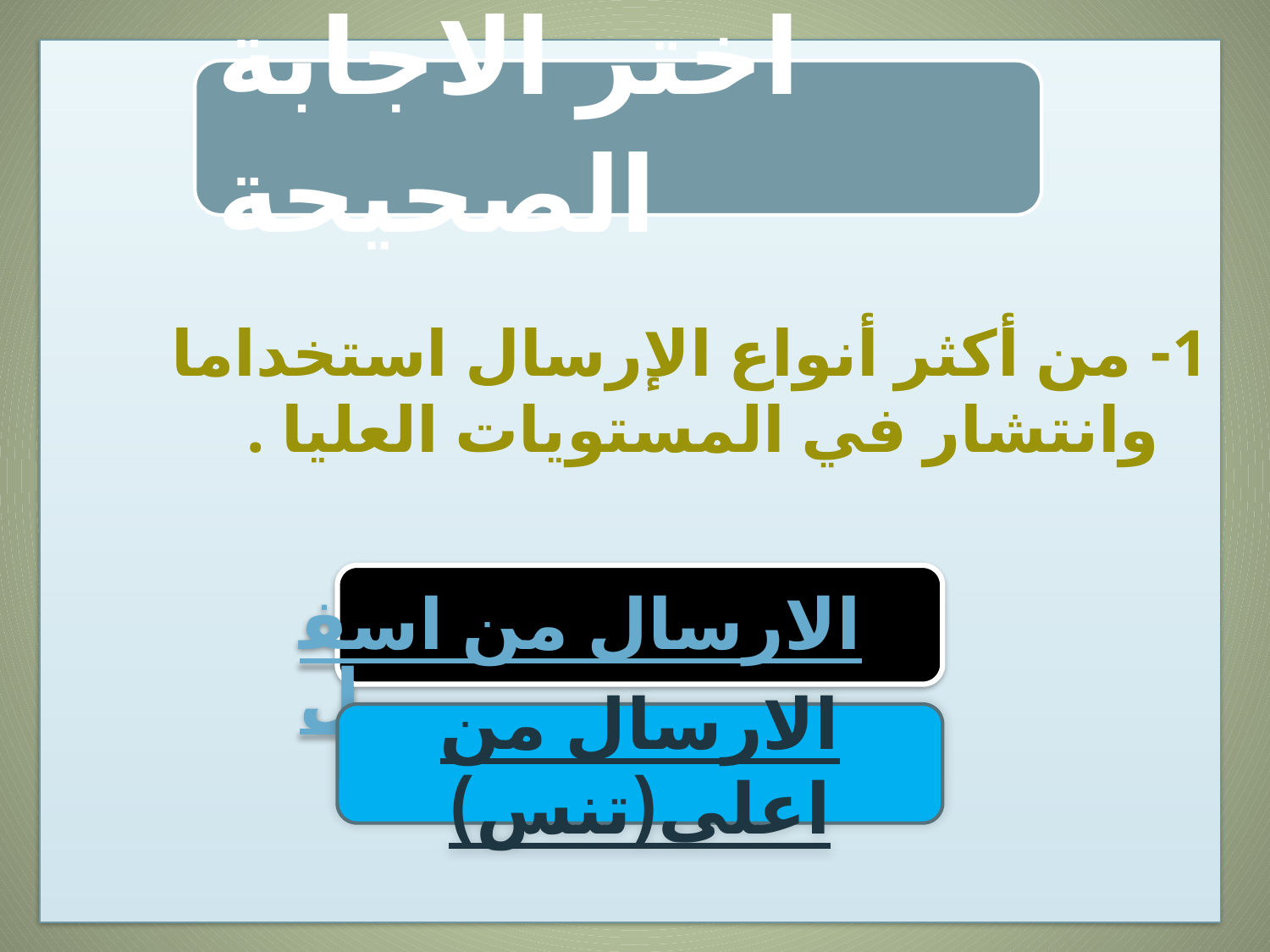

1- من أكثر أنواع الإرسال استخداما وانتشار في المستويات العليا .

الارسال من اسفل
الارسال من اعلى(تنس)